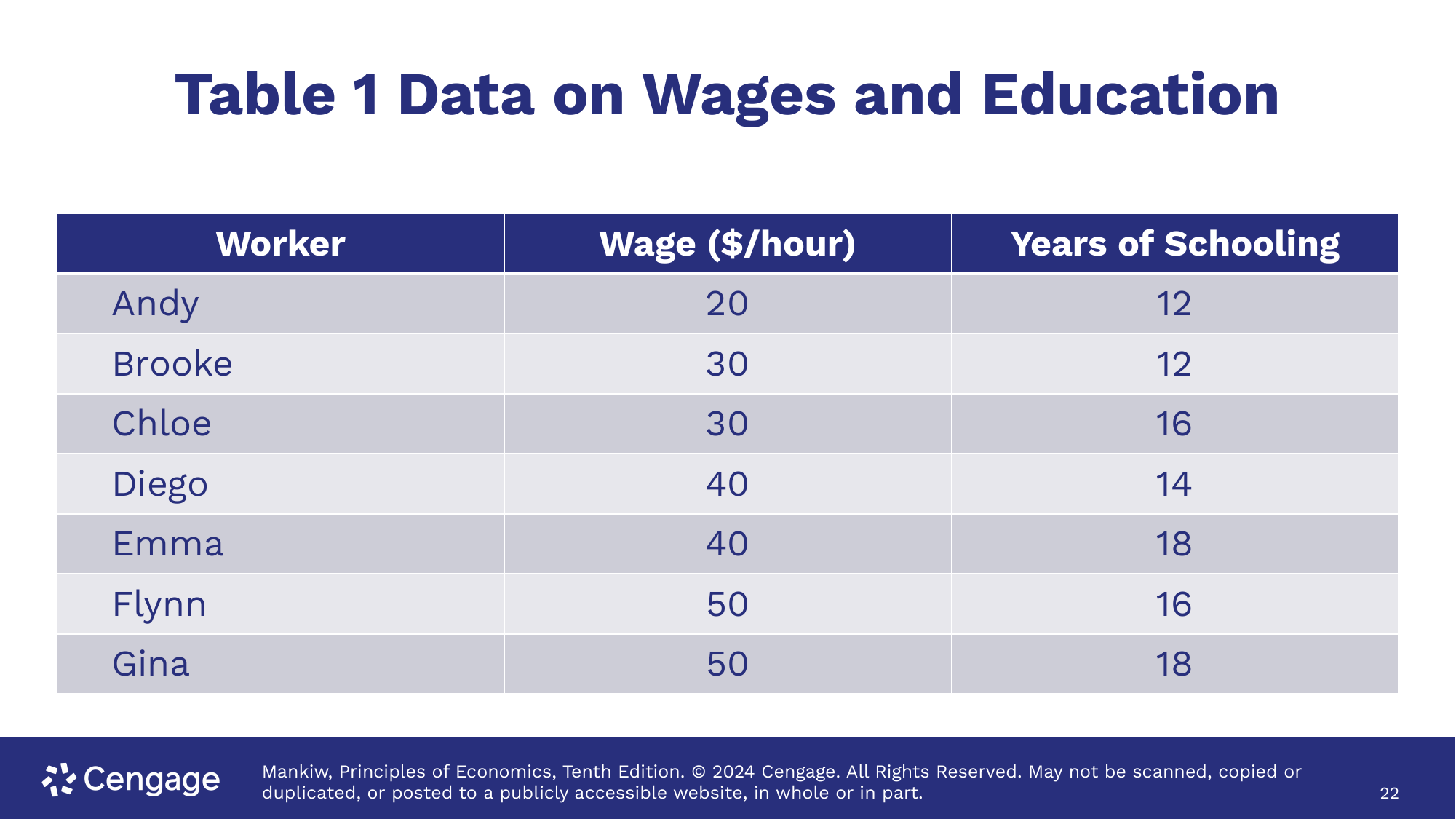

# Table 1 Data on Wages and Education
| Worker | Wage ($/hour) | Years of Schooling |
| --- | --- | --- |
| Andy | 20 | 12 |
| Brooke | 30 | 12 |
| Chloe | 30 | 16 |
| Diego | 40 | 14 |
| Emma | 40 | 18 |
| Flynn | 50 | 16 |
| Gina | 50 | 18 |